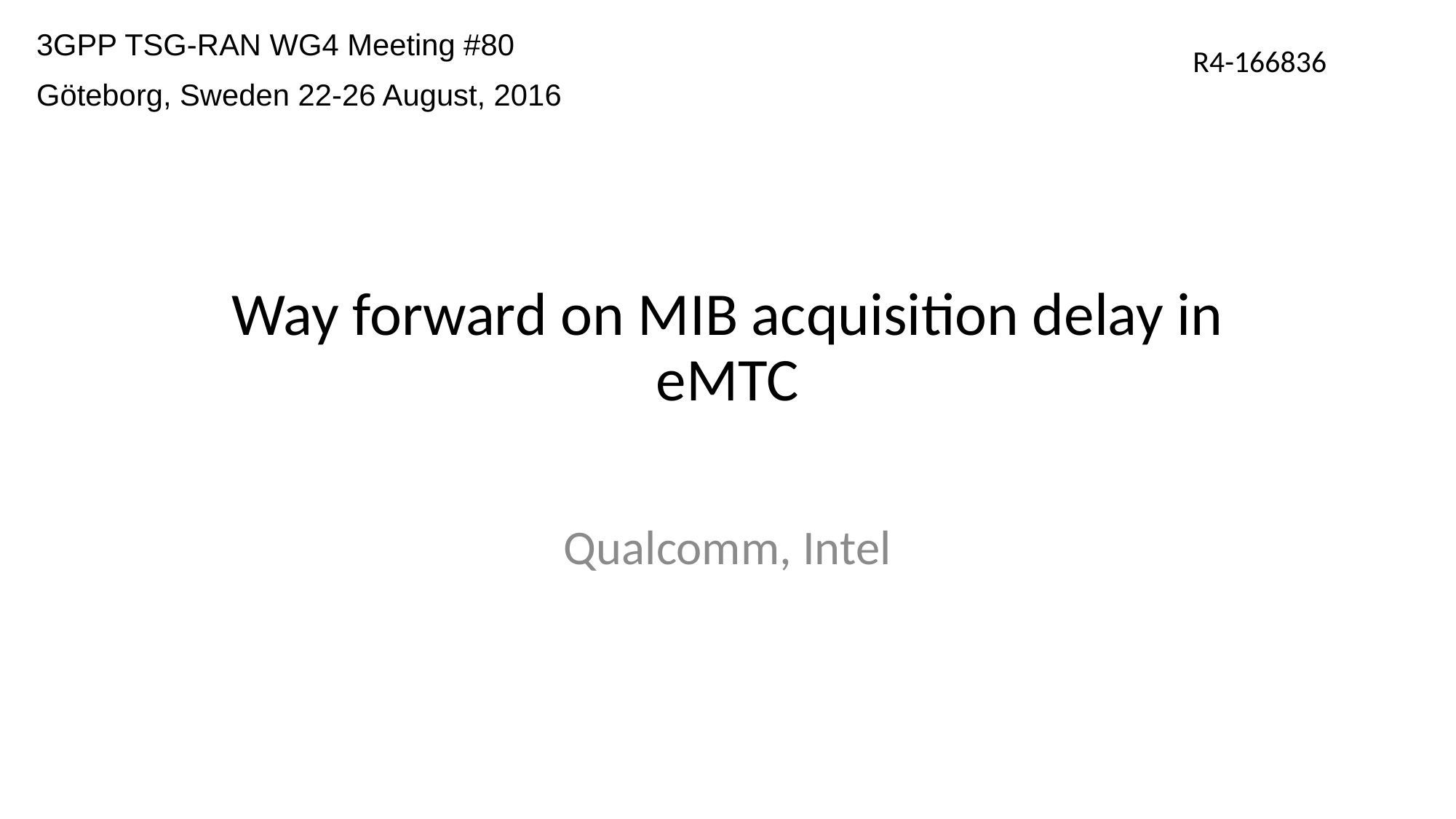

3GPP TSG-RAN WG4 Meeting #80
Göteborg, Sweden 22-26 August, 2016
R4-166836
# Way forward on MIB acquisition delay in eMTC
Qualcomm, Intel